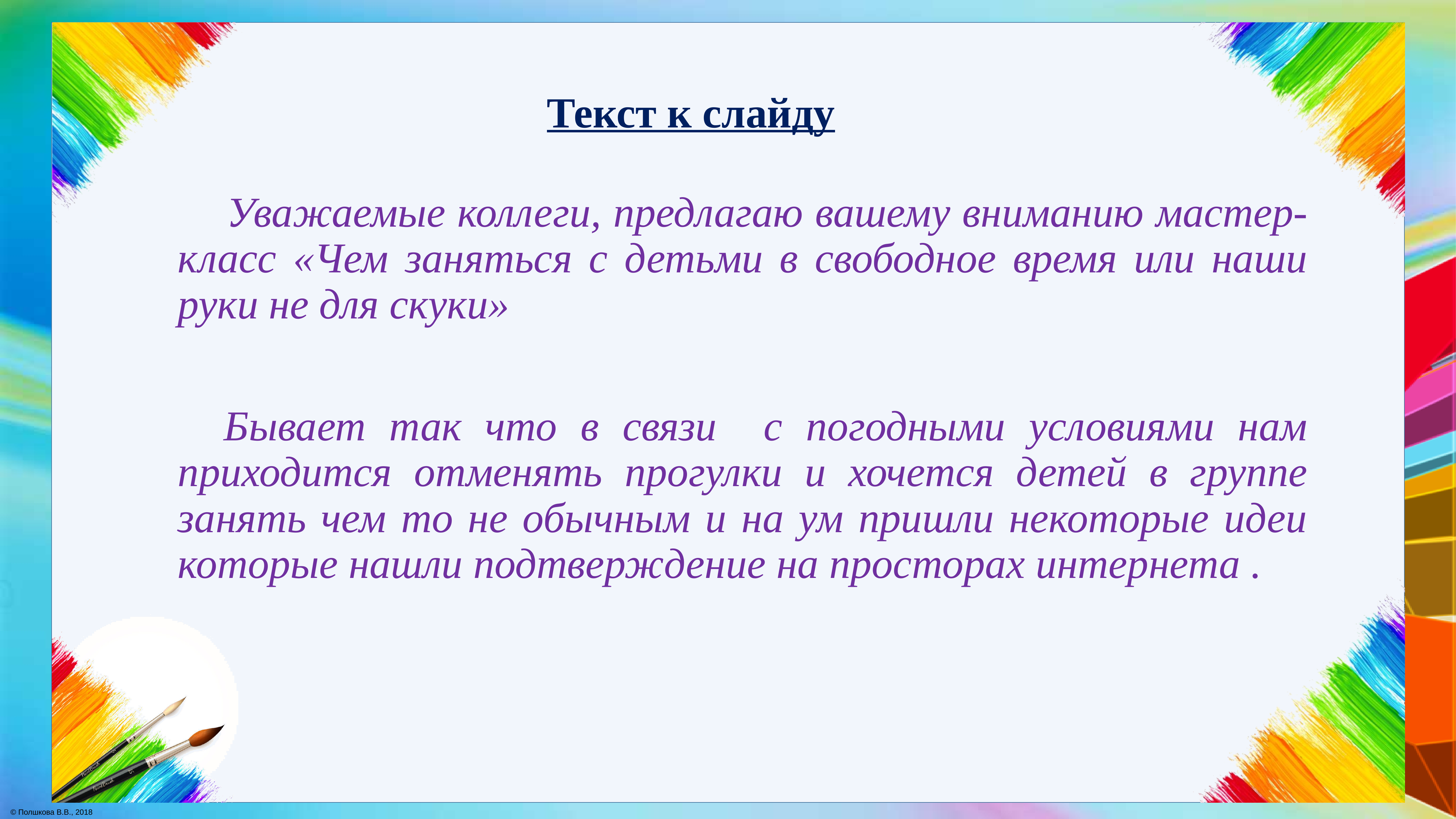

Текст к слайду
  		Уважаемые коллеги, предлагаю вашему вниманию мастер-класс «Чем заняться с детьми в свободное время или наши руки не для скуки»

		Бывает так что в связи  с погодными условиями нам приходится отменять прогулки и хочется детей в группе занять чем то не обычным и на ум пришли некоторые идеи которые нашли подтверждение на просторах интернета .